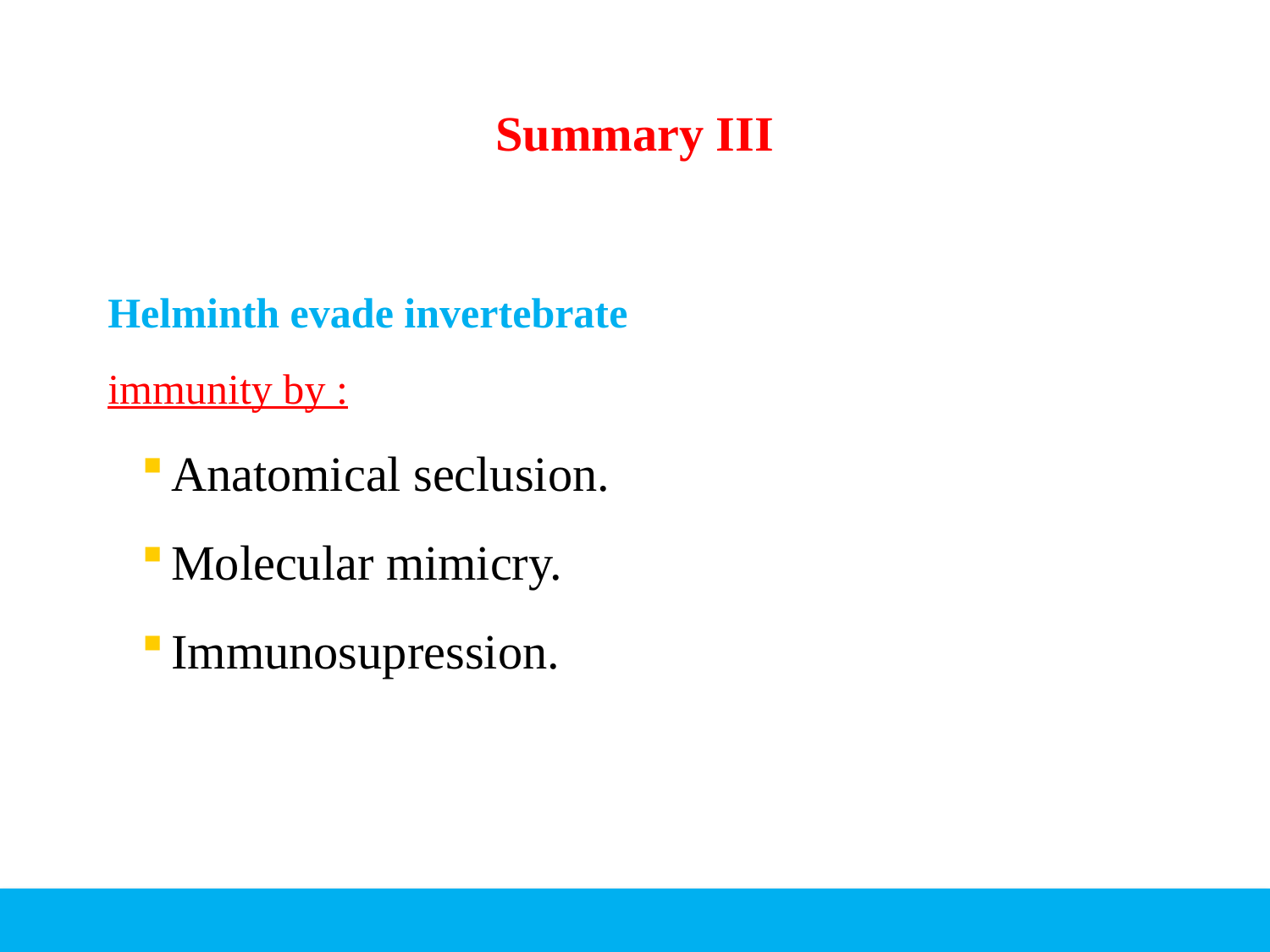

Summary III
Helminth evade invertebrate
immunity by :
Anatomical seclusion.
Molecular mimicry.
Immunosupression.